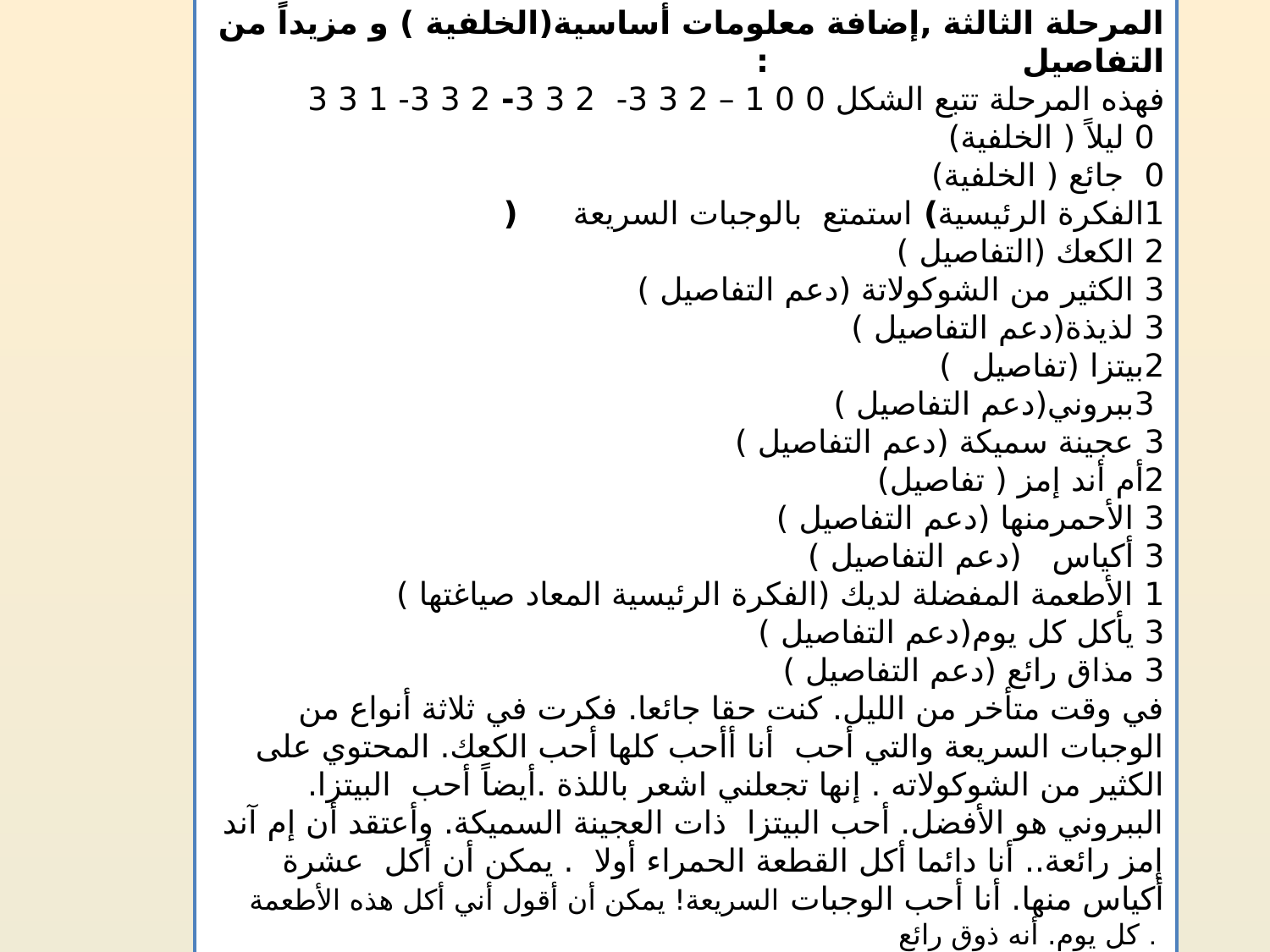

المرحلة الثالثة ,إضافة معلومات أساسية(الخلفية ) و مزيداً من التفاصيل                       :
فهذه المرحلة تتبع الشكل 0 0 1 – 2 3 3-  2 3 3- 2 3 3- 1 3 3
 0 ليلاً ( الخلفية)
0  جائع ( الخلفية)
1الفكرة الرئيسية) استمتع  بالوجبات السريعة     (
2 الكعك (التفاصيل )
3 الكثير من الشوكولاتة (دعم التفاصيل )
3 لذيذة(دعم التفاصيل )
2بيتزا (تفاصيل  )
 3ببروني(دعم التفاصيل )
3 عجينة سميكة (دعم التفاصيل )
2أم أند إمز ( تفاصيل)
3 الأحمرمنها (دعم التفاصيل )
3 أكياس   (دعم التفاصيل )
1 الأطعمة المفضلة لديك (الفكرة الرئيسية المعاد صياغتها )
3 يأكل كل يوم(دعم التفاصيل )
3 مذاق رائع (دعم التفاصيل )
في وقت متأخر من الليل. كنت حقا جائعا. فكرت في ثلاثة أنواع من الوجبات السريعة والتي أحب  أنا أأحب كلها أحب الكعك. المحتوي على الكثير من الشوكولاته . إنها تجعلني اشعر باللذة .أيضاً أحب  البيتزا. الببروني هو الأفضل. أحب البيتزا  ذات العجينة السميكة. وأعتقد أن إم آند إمز رائعة.. أنا دائما أكل القطعة الحمراء أولا  . يمكن أن أكل  عشرة أكياس منها. أنا أحب الوجبات السريعة! يمكن أن أقول أني أكل هذه الأطعمة كل يوم. أنه ذوق رائع .